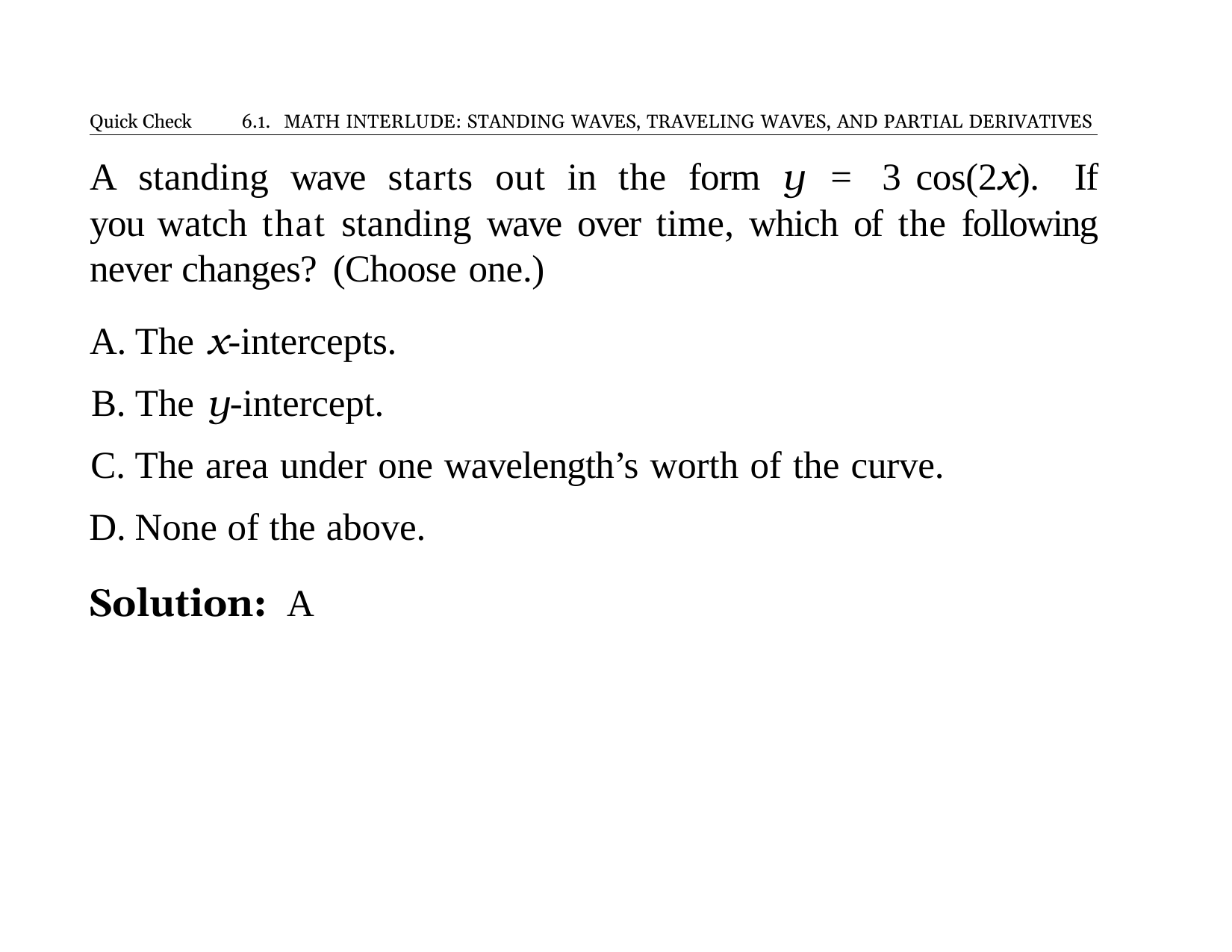

Quick Check	6.1.  MATH INTERLUDE: STANDING WAVES, TRAVELING WAVES, AND PARTIAL DERIVATIVES

# A standing wave starts out in the form y = 3 cos(2x). If you watch that standing wave over time, which of the following never changes? (Choose one.)
The x-intercepts.
The y-intercept.
The area under one wavelength’s worth of the curve.
None of the above.
Solution:	A